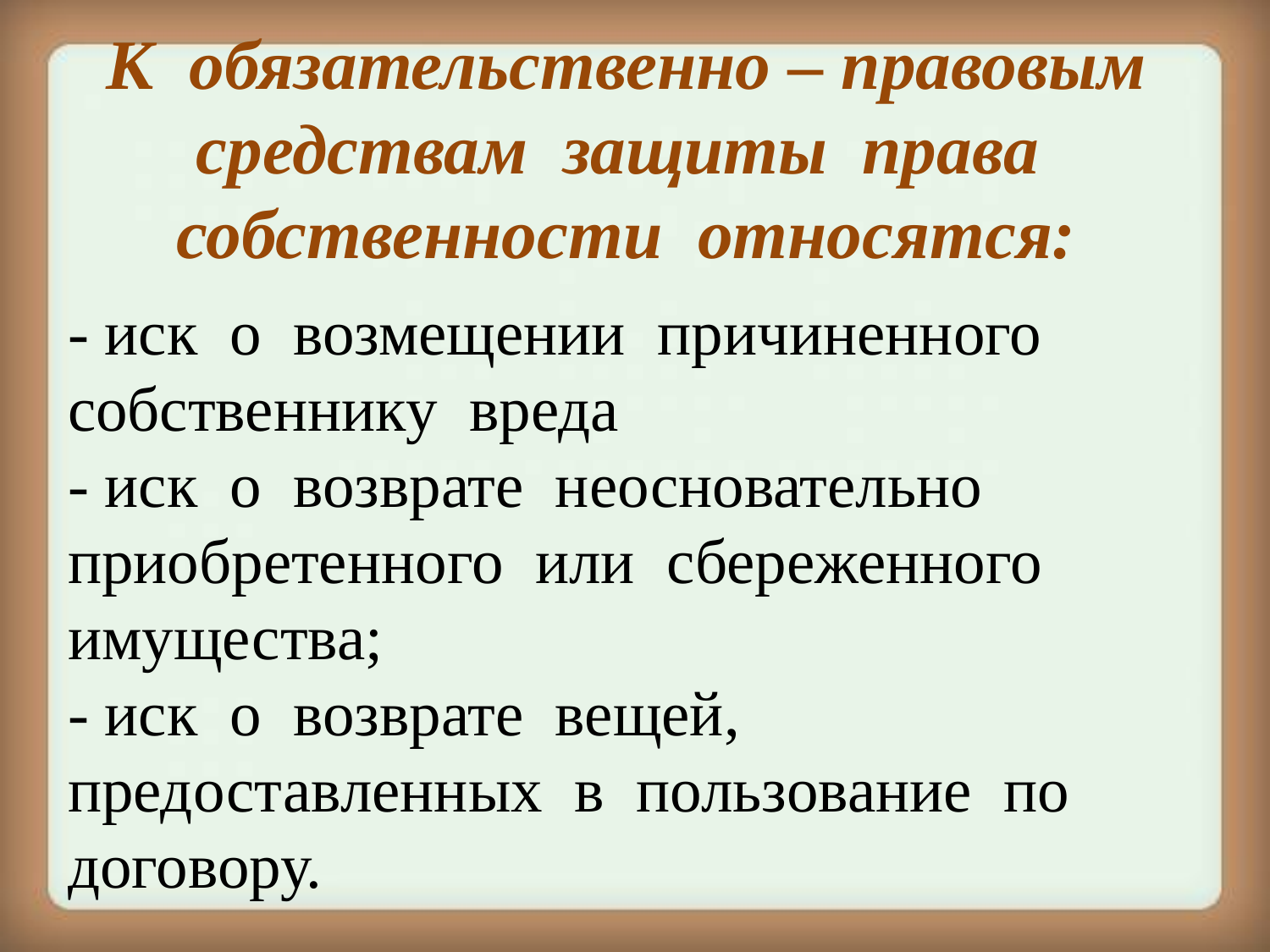

К  обязательственно – правовым средствам  защиты  права  собственности  относятся:
# - иск  о  возмещении  причиненного  собственнику  вреда - иск  о  возврате  неосновательно приобретенного  или  сбереженного  имущества; - иск  о  возврате  вещей,  предоставленных  в  пользование  по  договору.